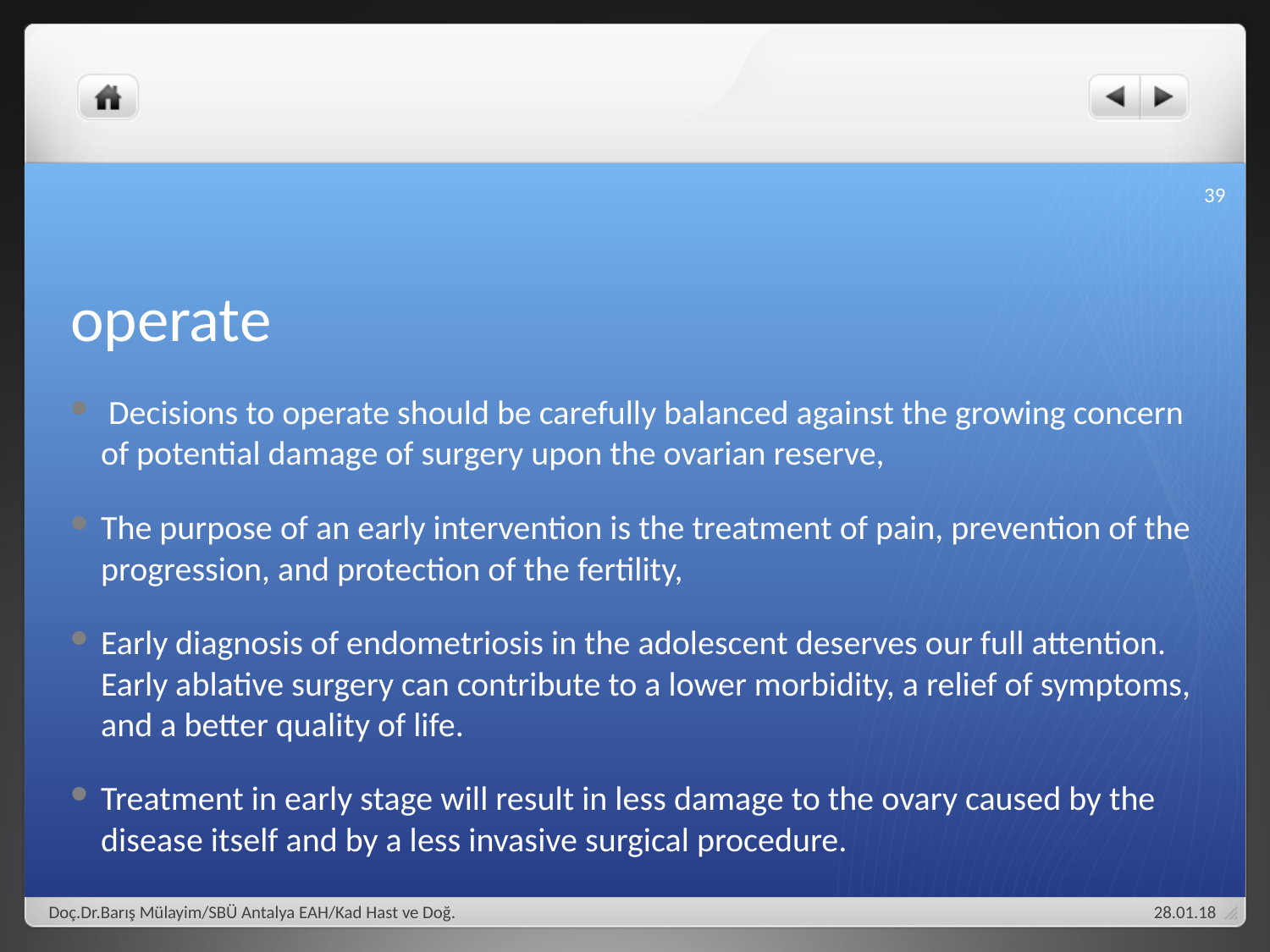

39
# operate
 Decisions to operate should be carefully balanced against the growing concern of potential damage of surgery upon the ovarian reserve,
The purpose of an early intervention is the treatment of pain, prevention of the progression, and protection of the fertility,
Early diagnosis of endometriosis in the adolescent deserves our full attention. Early ablative surgery can contribute to a lower morbidity, a relief of symptoms, and a better quality of life.
Treatment in early stage will result in less damage to the ovary caused by the disease itself and by a less invasive surgical procedure.
Doç.Dr.Barış Mülayim/SBÜ Antalya EAH/Kad Hast ve Doğ.
28.01.18